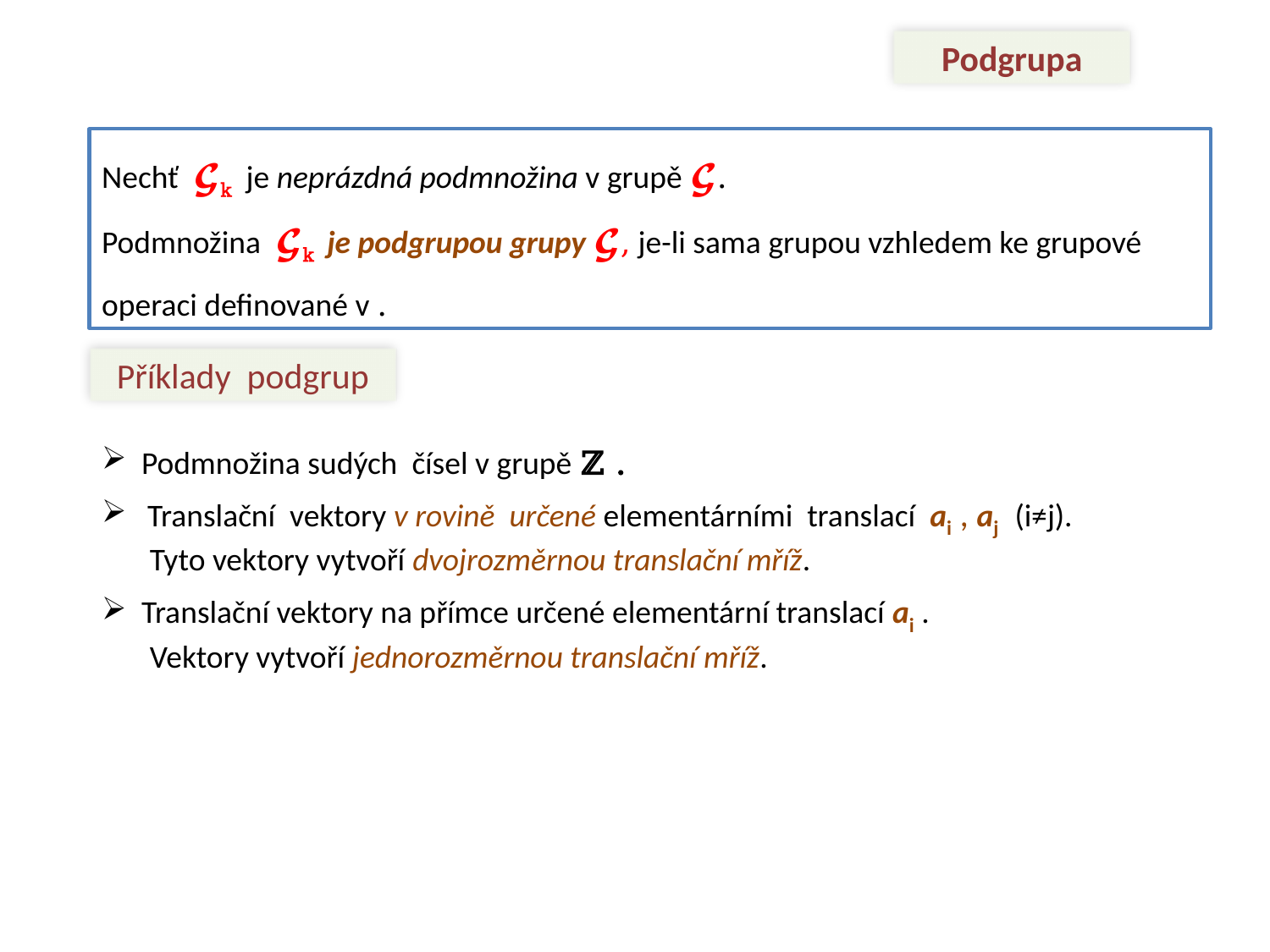

Podgrupa
Nechť  𝓖k  je neprázdná podmnožina v grupě 𝓖.
Podmnožina  𝓖k  je podgrupou grupy 𝓖, je-li sama grupou vzhledem ke grupové
operaci definované v .
Příklady  podgrup
  Podmnožina sudých  čísel v grupě ℤ .
  Translační  vektory v rovině  určené elementárními  translací  ai , aj  (i≠j).
      Tyto vektory vytvoří dvojrozměrnou translační mříž.
  Translační vektory na přímce určené elementární translací ai .
      Vektory vytvoří jednorozměrnou translační mříž.